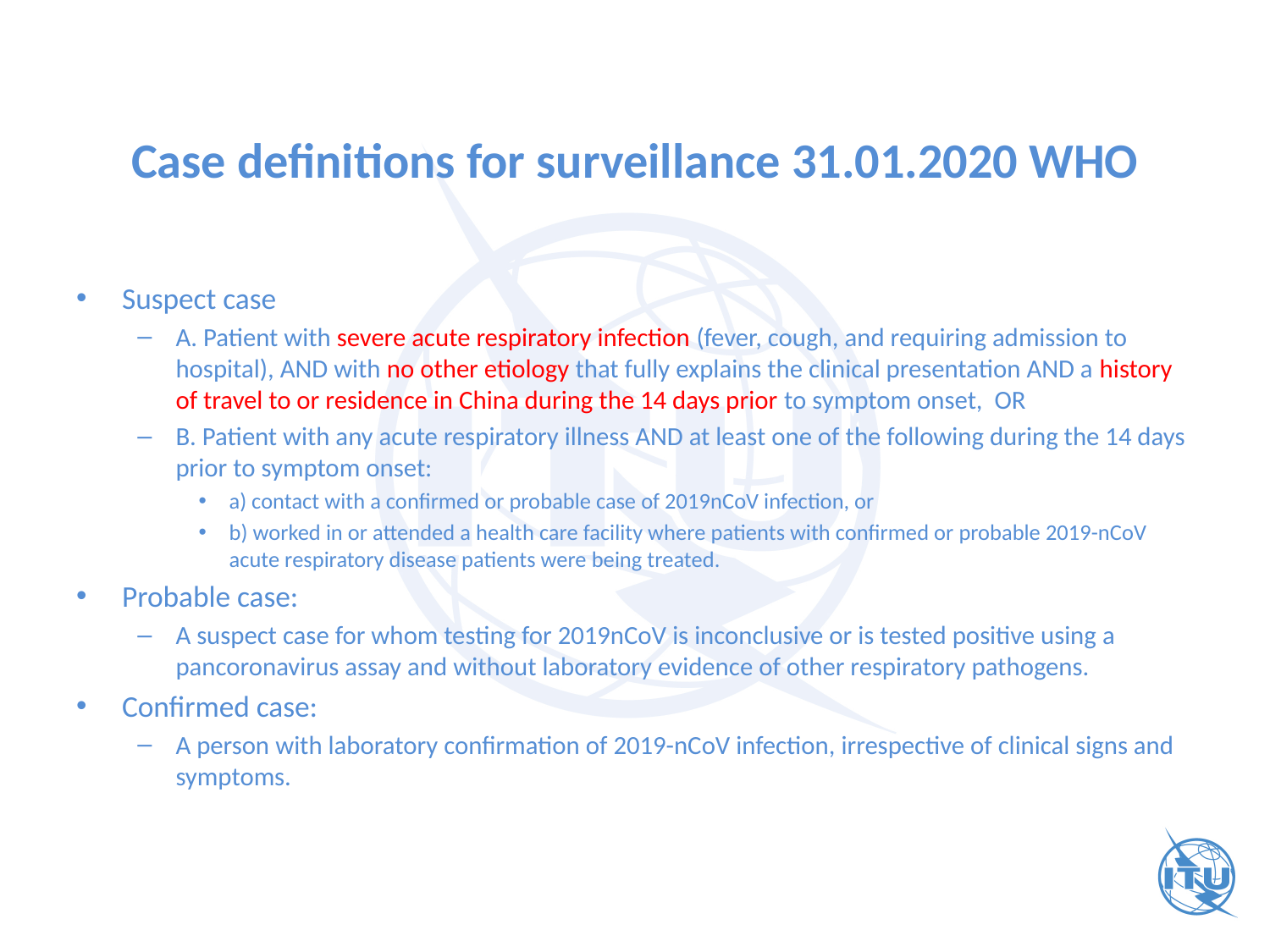

# Case definitions for surveillance 31.01.2020 WHO
Suspect case
A. Patient with severe acute respiratory infection (fever, cough, and requiring admission to hospital), AND with no other etiology that fully explains the clinical presentation AND a history of travel to or residence in China during the 14 days prior to symptom onset,  OR
B. Patient with any acute respiratory illness AND at least one of the following during the 14 days prior to symptom onset:
a) contact with a confirmed or probable case of 2019nCoV infection, or
b) worked in or attended a health care facility where patients with confirmed or probable 2019-nCoV acute respiratory disease patients were being treated.
Probable case:
A suspect case for whom testing for 2019nCoV is inconclusive or is tested positive using a pancoronavirus assay and without laboratory evidence of other respiratory pathogens.
Confirmed case:
A person with laboratory confirmation of 2019-nCoV infection, irrespective of clinical signs and symptoms.